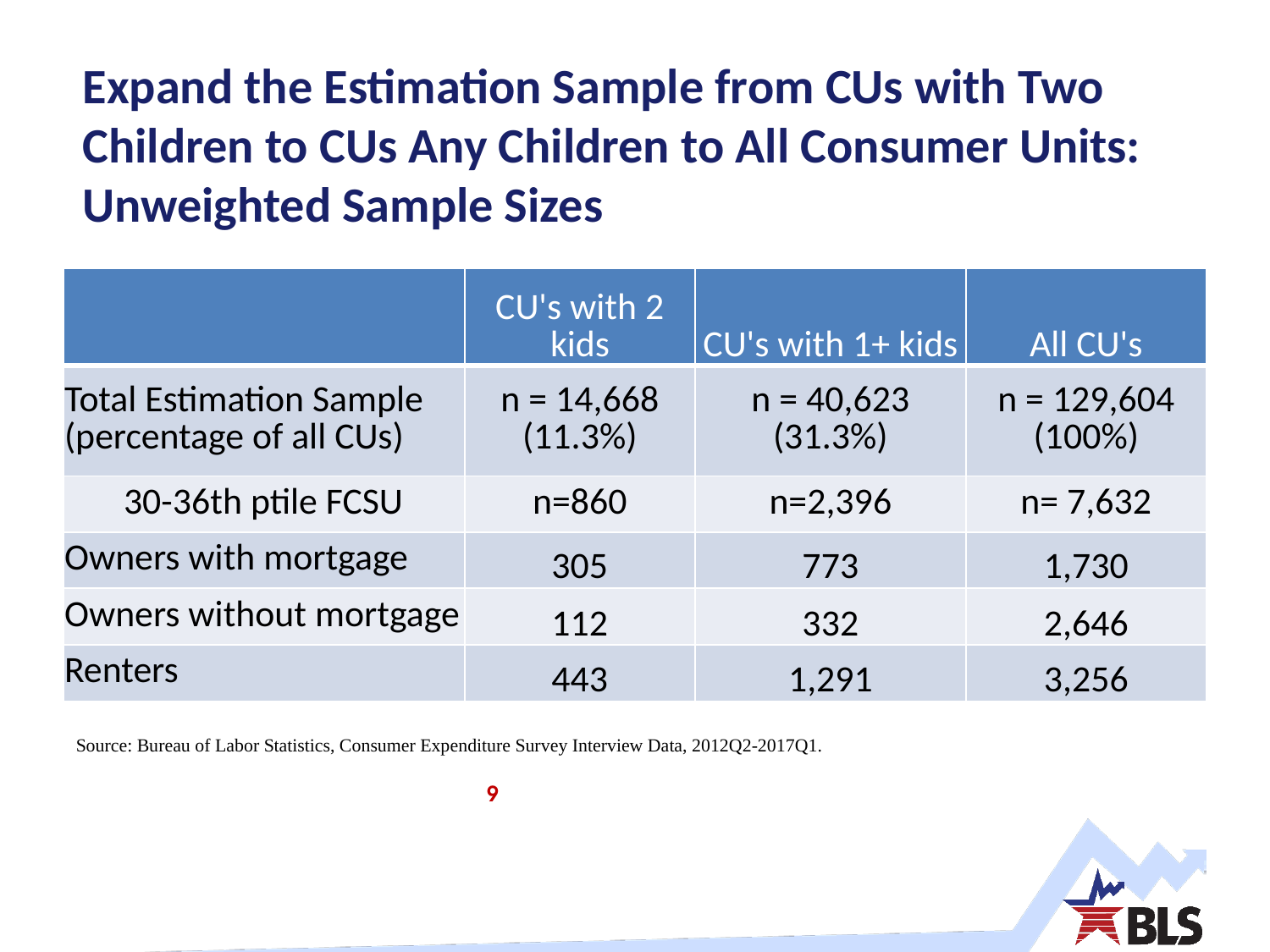

# Expand the Estimation Sample from CUs with Two Children to CUs Any Children to All Consumer Units: Unweighted Sample Sizes
|  | CU's with 2 kids | CU's with 1+ kids | All CU's |
| --- | --- | --- | --- |
| Total Estimation Sample (percentage of all CUs) | n = 14,668 (11.3%) | n = 40,623 (31.3%) | n = 129,604 (100%) |
| 30-36th ptile FCSU | n=860 | n=2,396 | n= 7,632 |
| Owners with mortgage | 305 | 773 | 1,730 |
| Owners without mortgage | 112 | 332 | 2,646 |
| Renters | 443 | 1,291 | 3,256 |
Source: Bureau of Labor Statistics, Consumer Expenditure Survey Interview Data, 2012Q2-2017Q1.
9